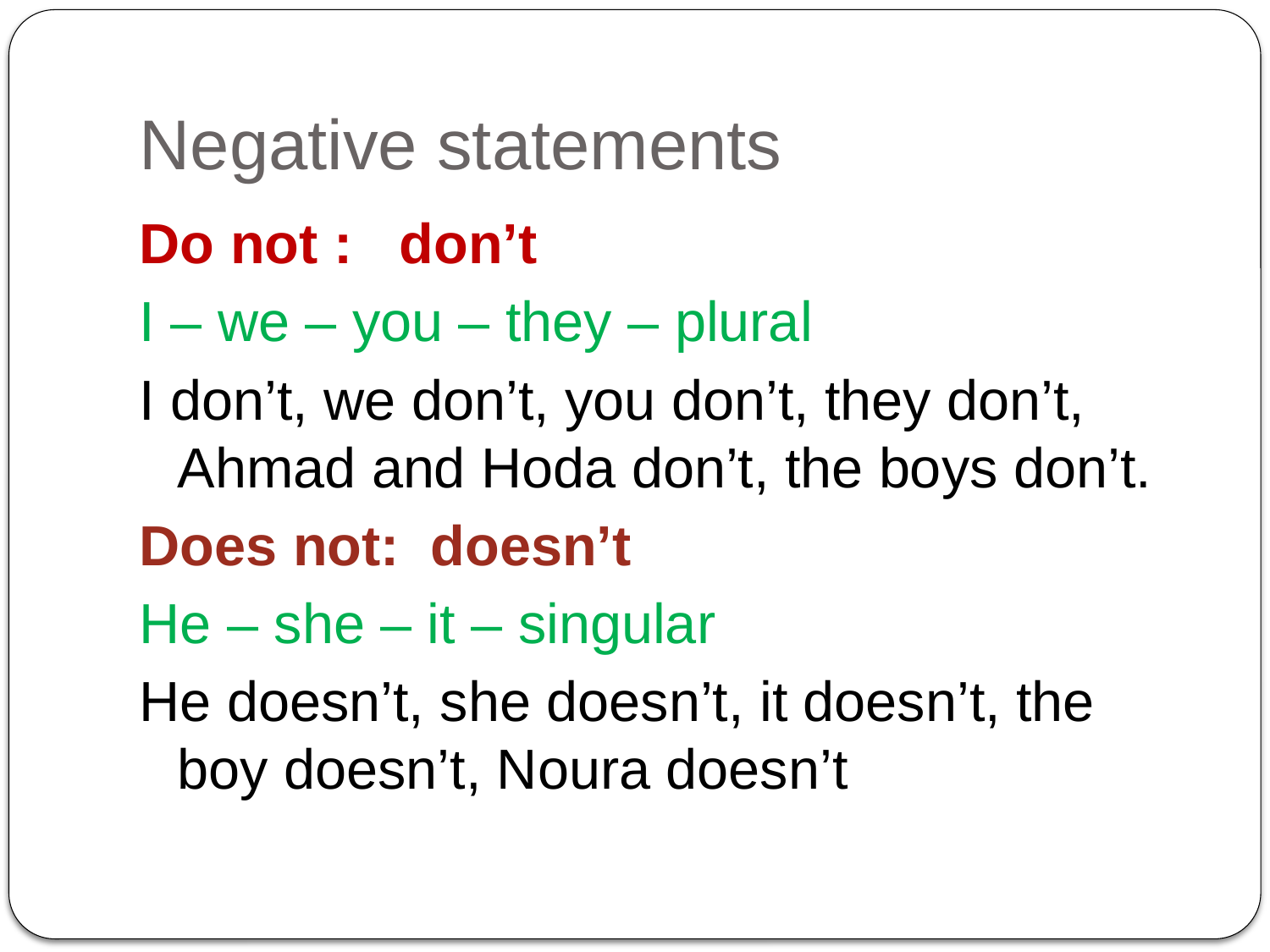

# Negative statements
Do not :   don’t
I – we – you – they – plural
I don’t, we don’t, you don’t, they don’t, Ahmad and Hoda don’t, the boys don’t.
Does not:  doesn’t
He – she – it – singular
He doesn’t, she doesn’t, it doesn’t, the boy doesn’t, Noura doesn’t